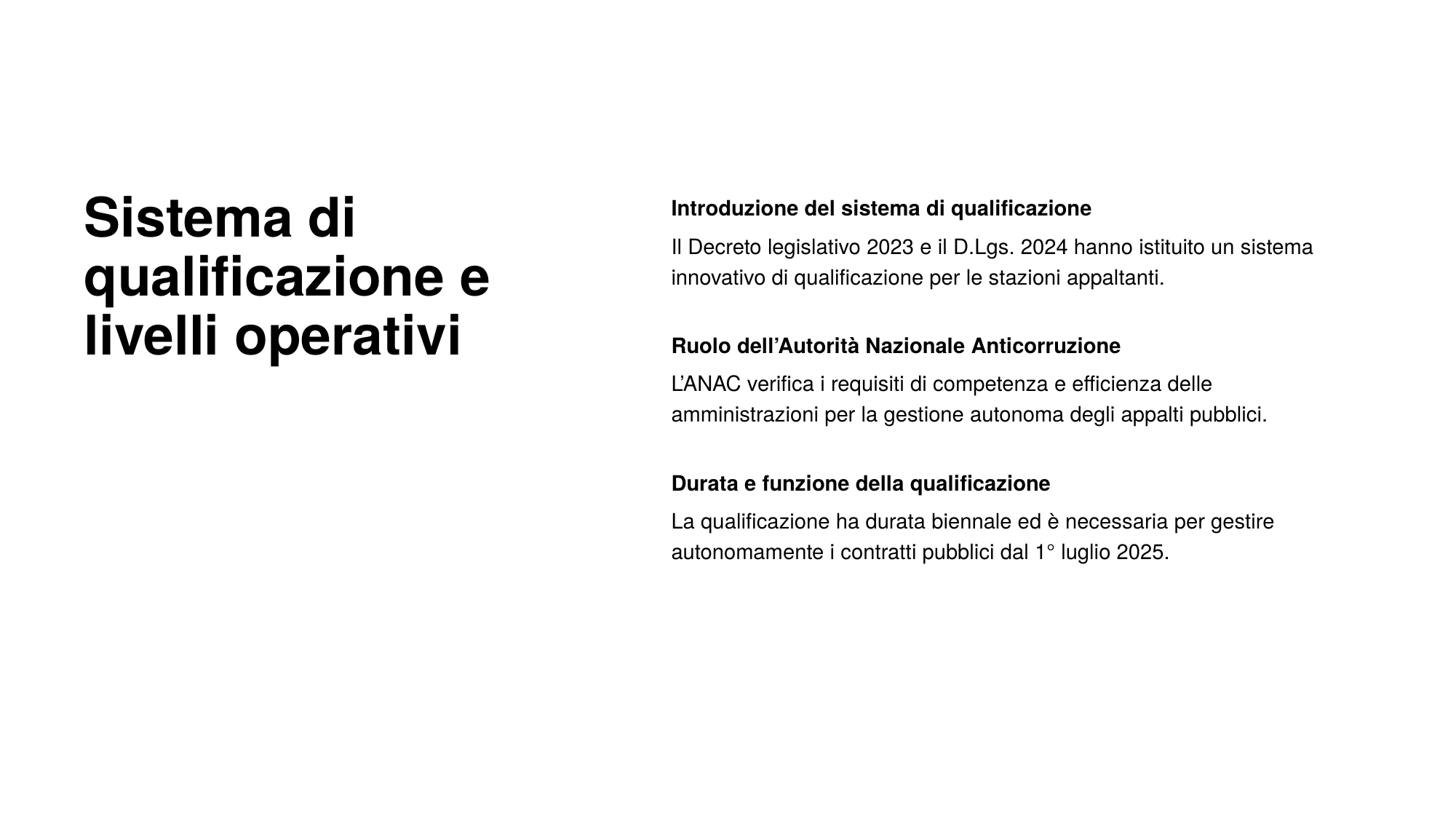

# Sistema di qualificazione e livelli operativi
Introduzione del sistema di qualificazione
Il Decreto legislativo 2023 e il D.Lgs. 2024 hanno istituito un sistema innovativo di qualificazione per le stazioni appaltanti.
Ruolo dell’Autorità Nazionale Anticorruzione
L’ANAC verifica i requisiti di competenza e efficienza delle amministrazioni per la gestione autonoma degli appalti pubblici.
Durata e funzione della qualificazione
La qualificazione ha durata biennale ed è necessaria per gestire autonomamente i contratti pubblici dal 1° luglio 2025.